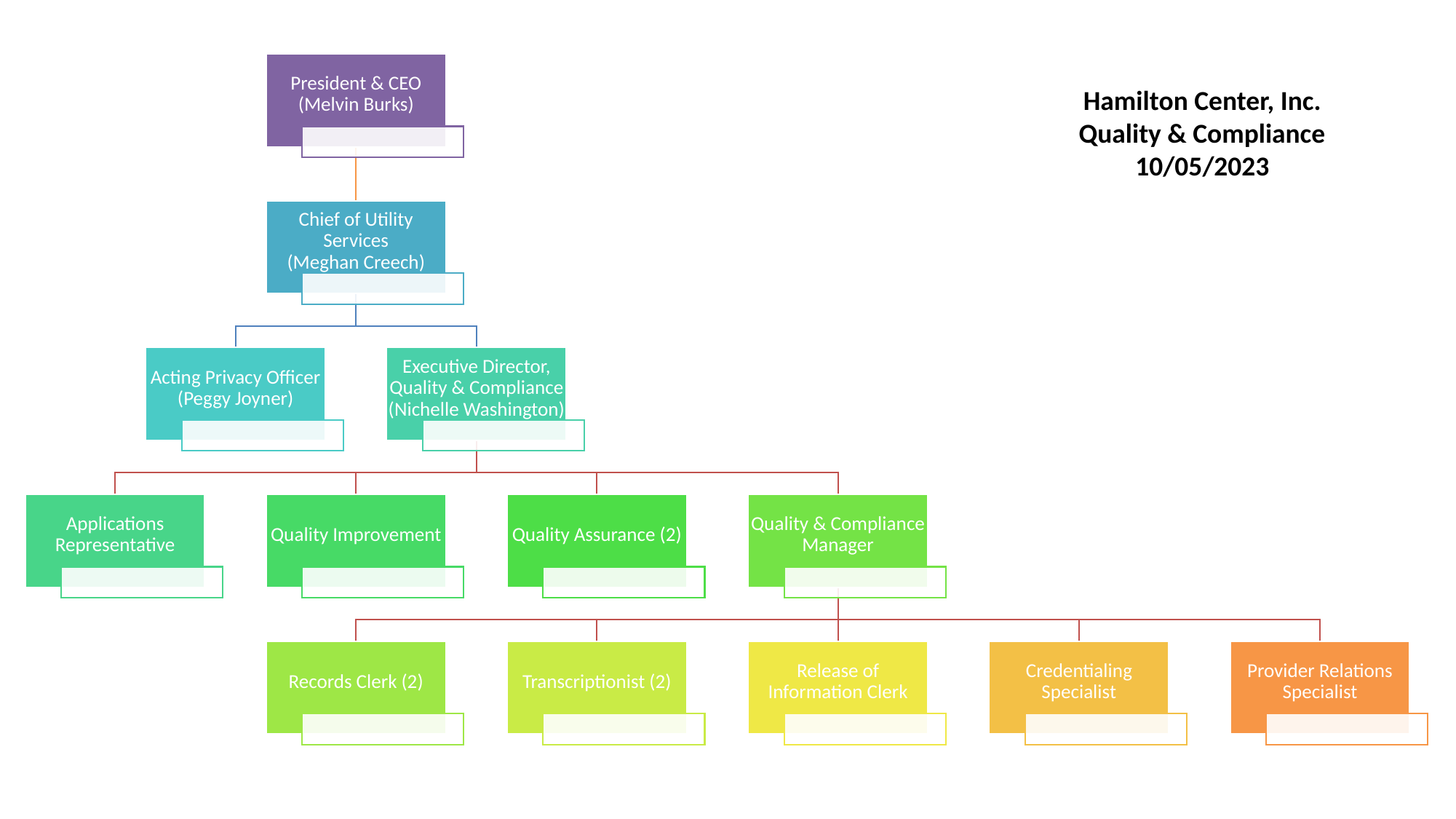

President & CEO
(Melvin Burks)

Chief of Utility Services
(Meghan Creech)

Acting Privacy Officer (Peggy Joyner)

Executive Director, Quality & Compliance (Nichelle Washington)

Applications Representative

Quality Improvement

Quality Assurance (2)

Quality & Compliance Manager

Records Clerk (2)

Transcriptionist (2)

Release of Information Clerk

Credentialing Specialist

Provider Relations Specialist

Hamilton Center, Inc.
Quality & Compliance
10/05/2023